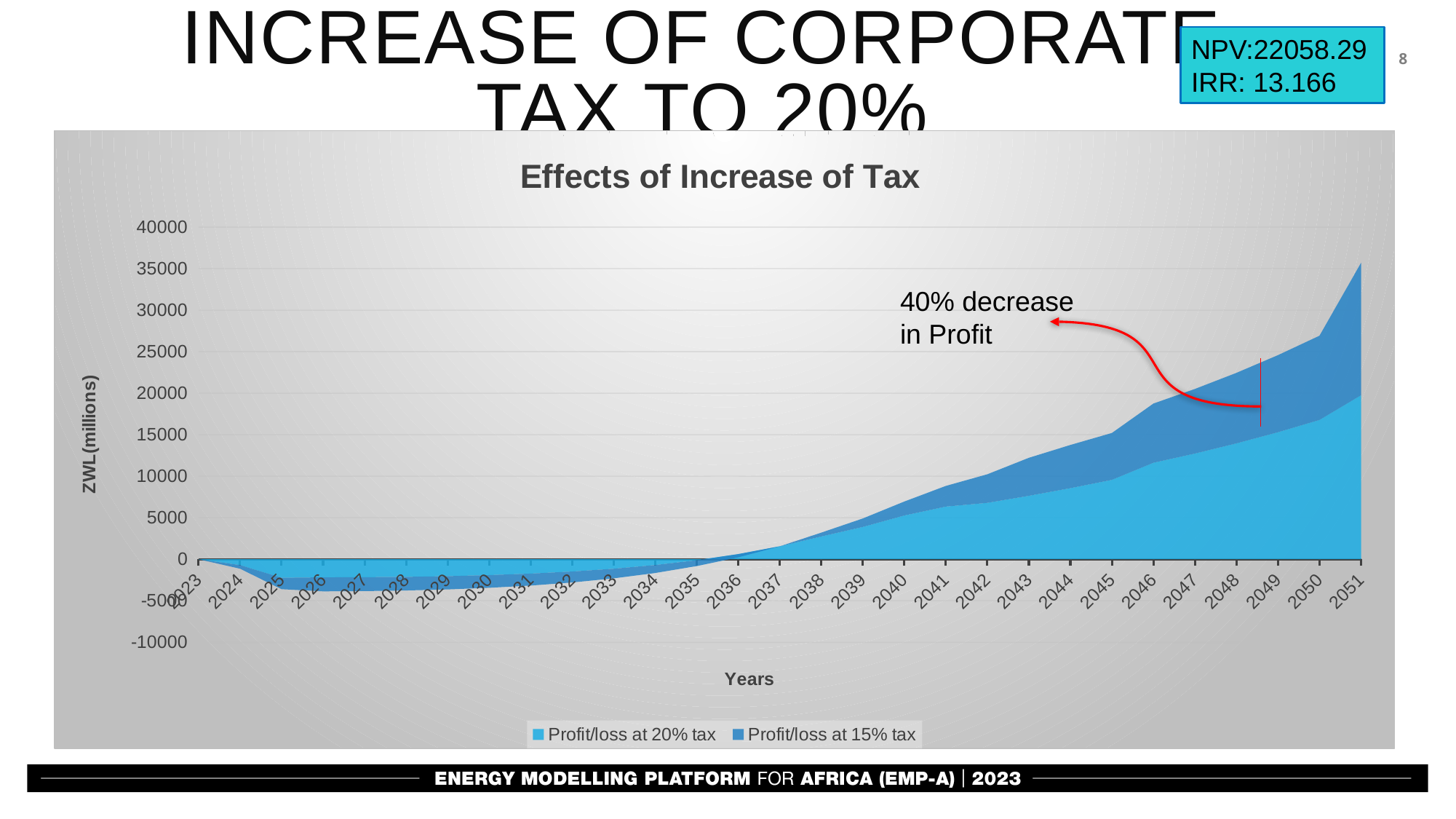

NPV:22058.29
IRR: 13.166
# Increase of Corporate Tax to 20%

### Chart: Effects of Increase of Tax

| Category | Profit/loss at 20% tax  | Profit/loss at 15% tax |
|---|---|---|
| 2023 | 0.0 | 0.0 |
| 2024 | -708.8 | -432.952 |
| 2025 | -2239.824 | -1366.8705216 |
| 2026 | -2185.732880376073 | -1683.1652632285543 |
| 2027 | -2166.073298628679 | -1668.9555149835896 |
| 2028 | -2119.2573851540446 | -1640.831991694185 |
| 2029 | -2037.658440354604 | -1595.6280032136438 |
| 2030 | -1911.926127697218 | -1529.610332348138 |
| 2031 | -1730.6236047206312 | -1438.3875606026413 |
| 2032 | -1479.79007196956 | -1316.8043253041897 |
| 2033 | -1142.413492387499 | -1158.8194156477402 |
| 2034 | -697.7951101961298 | -957.3653100230304 |
| 2035 | -120.78363224677014 | -704.1864079403495 |
| 2036 | 619.1476067886797 | -389.6528105355801 |
| 2037 | 1559.0126513314808 | -5.798716994038841 |
| 2038 | 2743.652866754935 | 455.65697215355976 |
| 2039 | 3895.87631870404 | 1010.8276374086281 |
| 2040 | 5270.42733247017 | 1679.3199192324792 |
| 2041 | 6343.67908180491 | 2480.5558500275583 |
| 2042 | 6793.1066125917805 | 3437.0319662883894 |
| 2043 | 7638.819615564969 | 4574.785252575558 |
| 2044 | 8560.453916166422 | 5198.166641630146 |
| 2045 | 9565.59818151492 | 5642.793194075896 |
| 2046 | 11619.9242085179 | 7126.8656628411545 |
| 2047 | 12731.80506475626 | 7775.607611511756 |
| 2048 | 13954.82381747751 | 8489.173565908306 |
| 2049 | 15300.089157112747 | 9274.040827386754 |
| 2050 | 16779.820125055456 | 10137.333909357565 |
| 2051 | 19755.819998718547 | 15940.995655199653 |
40% decrease in Profit